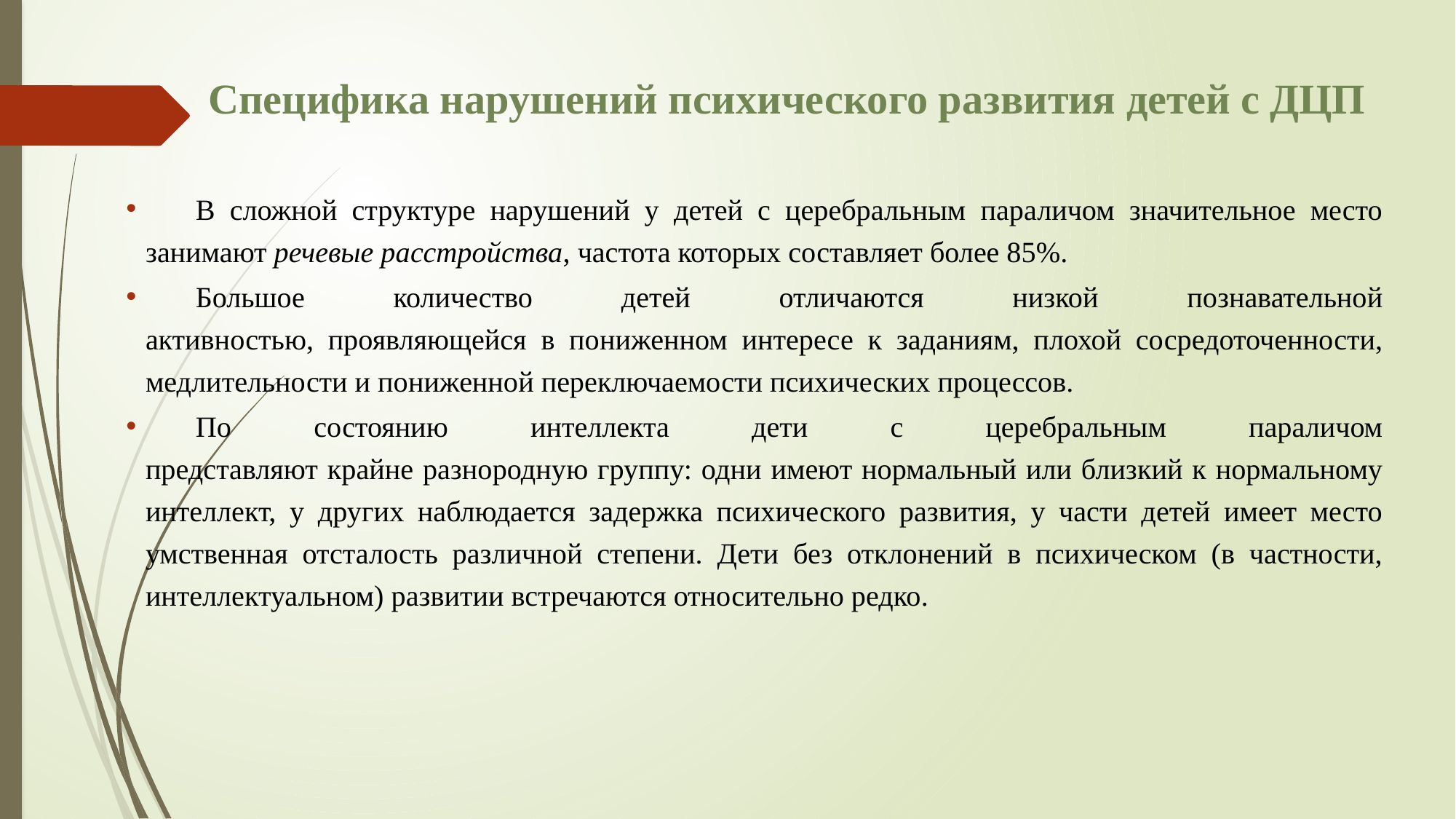

# Специфика нарушений психического развития детей с ДЦП

В сложной структуре нарушений у детей с церебральным параличом значительное место занимают речевые расстройства, частота которых составляет более 85%.
Большое количество детей отличаются низкой познавательной
активностью, проявляющейся в пониженном интересе к заданиям, плохой сосредоточенности, медлительности и пониженной переключаемости психических процессов.
По состоянию интеллекта дети с церебральным параличом
представляют крайне разнородную группу: одни имеют нормальный или близкий к нормальному интеллект, у других наблюдается задержка психического развития, у части детей имеет место умственная отсталость различной степени. Дети без отклонений в психическом (в частности, интеллектуальном) развитии встречаются относительно редко.